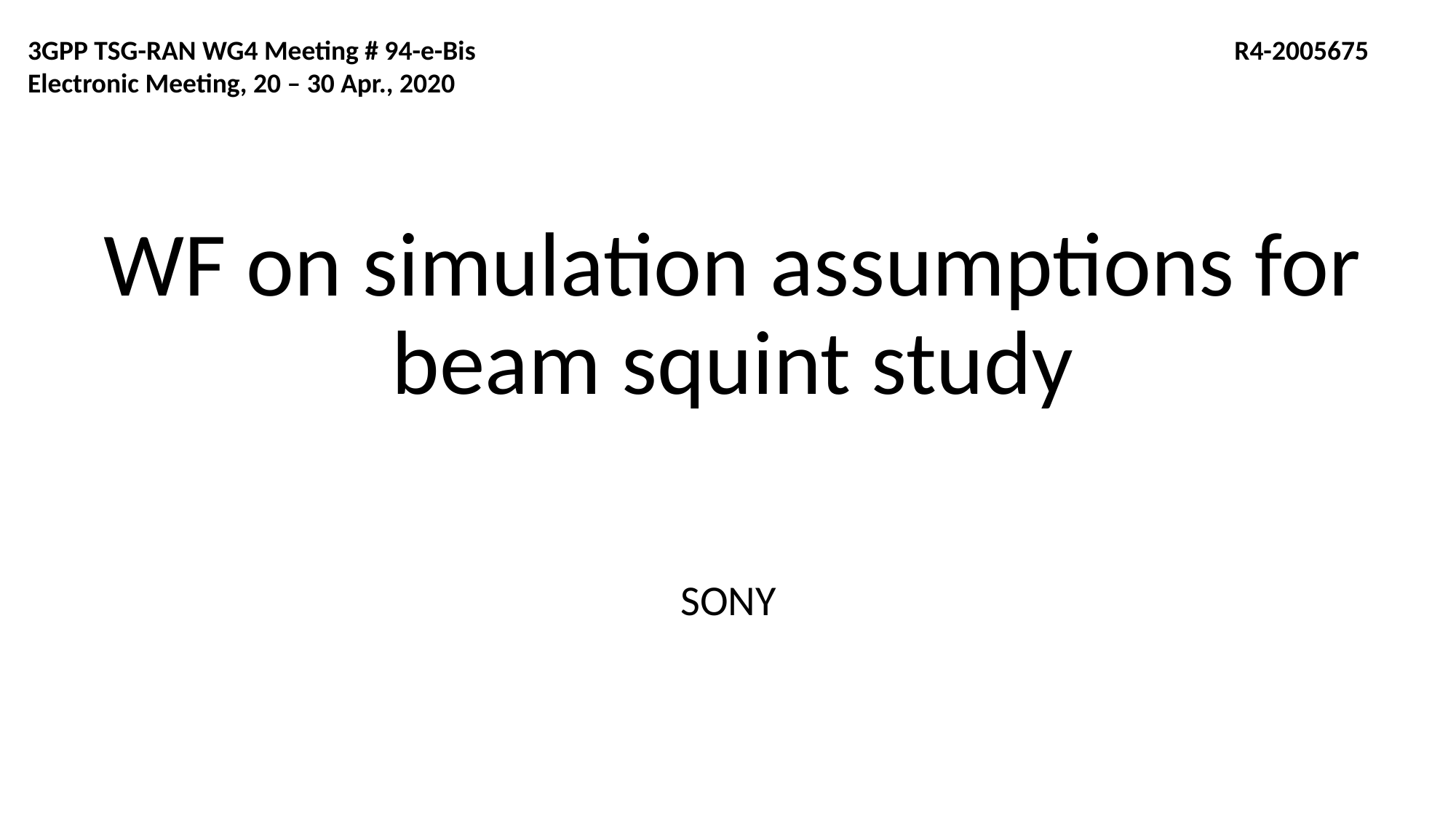

3GPP TSG-RAN WG4 Meeting # 94-e-Bis 							 R4-2005675
Electronic Meeting, 20 – 30 Apr., 2020
# WF on simulation assumptions for beam squint study
SONY